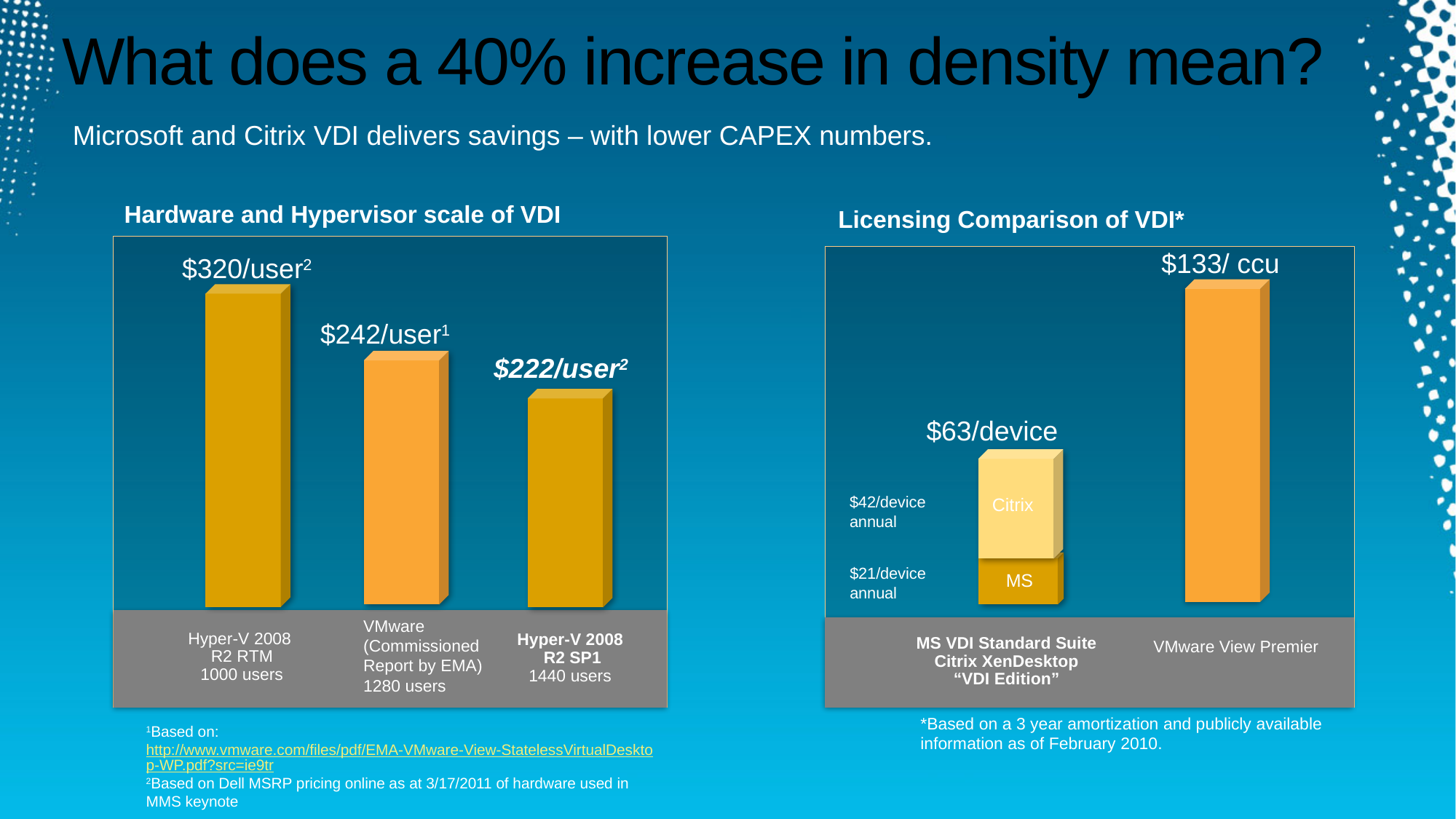

# What does a 40% increase in density mean?
Microsoft and Citrix VDI delivers savings – with lower CAPEX numbers.
Hardware and Hypervisor scale of VDI
Licensing Comparison of VDI*

$133/ ccu
$320/user2

$242/user1

$222/user2

$63/device

$42/device annual
Citrix

$21/device annual
MS

VMware
(Commissioned
Report by EMA)
1280 users

Hyper-V 2008
R2 RTM
1000 users
Hyper-V 2008
 R2 SP1
1440 users
MS VDI Standard Suite
Citrix XenDesktop
“VDI Edition”
VMware View Premier
*Based on a 3 year amortization and publicly available information as of February 2010.
1Based on:  http://www.vmware.com/files/pdf/EMA-VMware-View-StatelessVirtualDesktop-WP.pdf?src=ie9tr
2Based on Dell MSRP pricing online as at 3/17/2011 of hardware used in MMS keynote